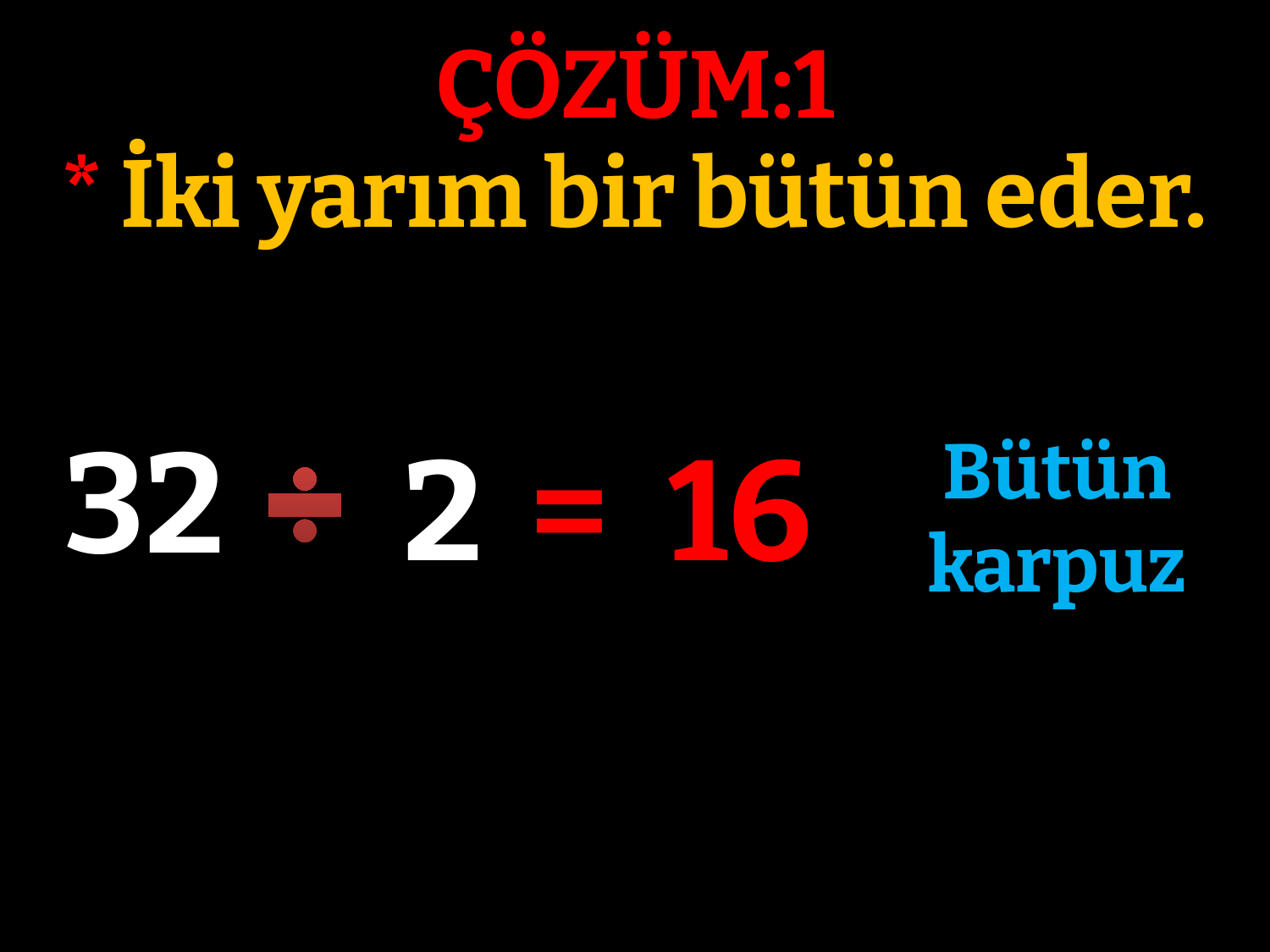

ÇÖZÜM:1
* İki yarım bir bütün eder.
32
16
2
=
Bütün karpuz